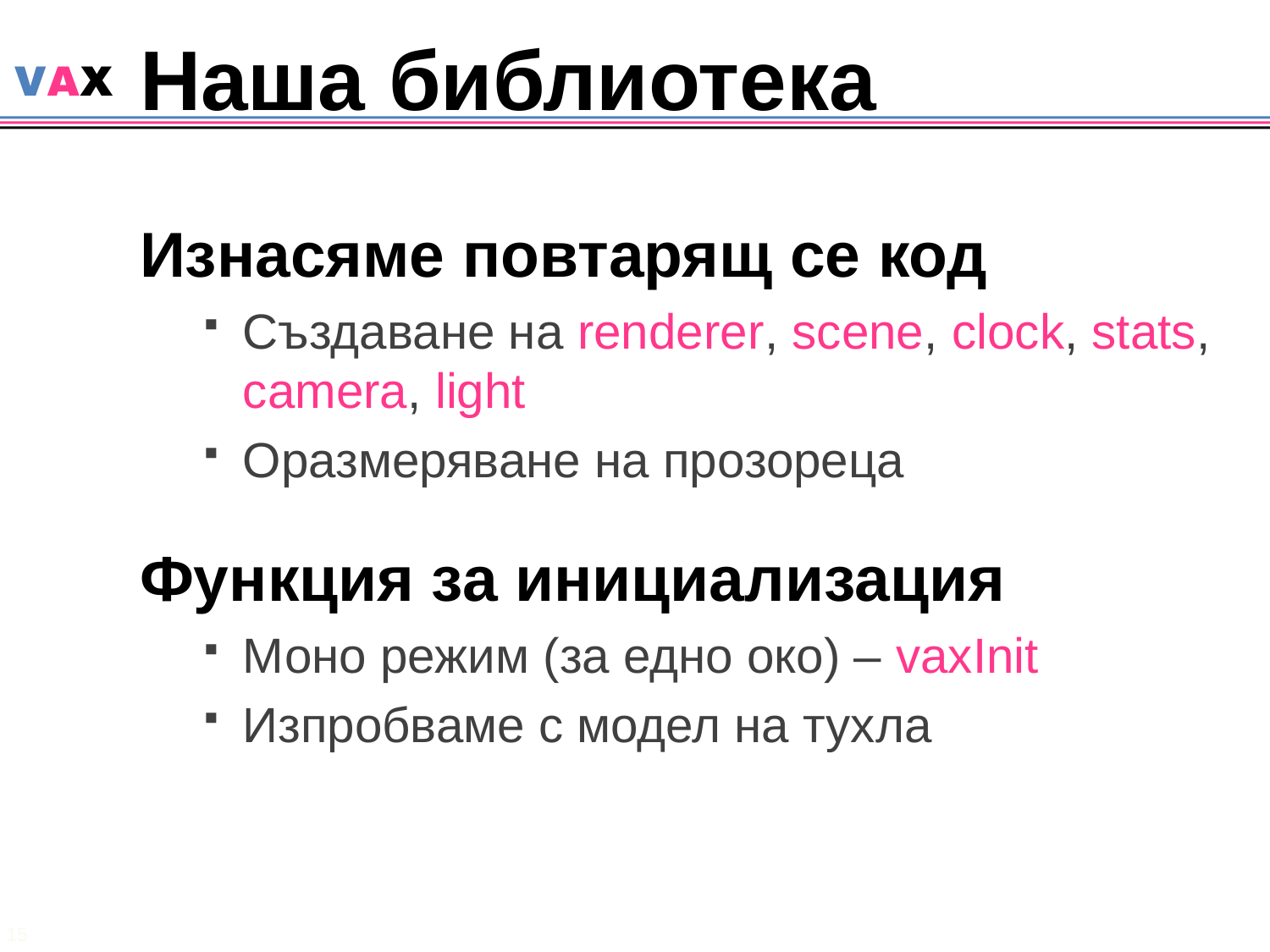

# Наша библиотека
Изнасяме повтарящ се код
Създаване на renderer, scene, clock, stats, camera, light
Оразмеряване на прозореца
Функция за инициализация
Моно режим (за едно око) – vaxInit
Изпробваме с модел на тухла